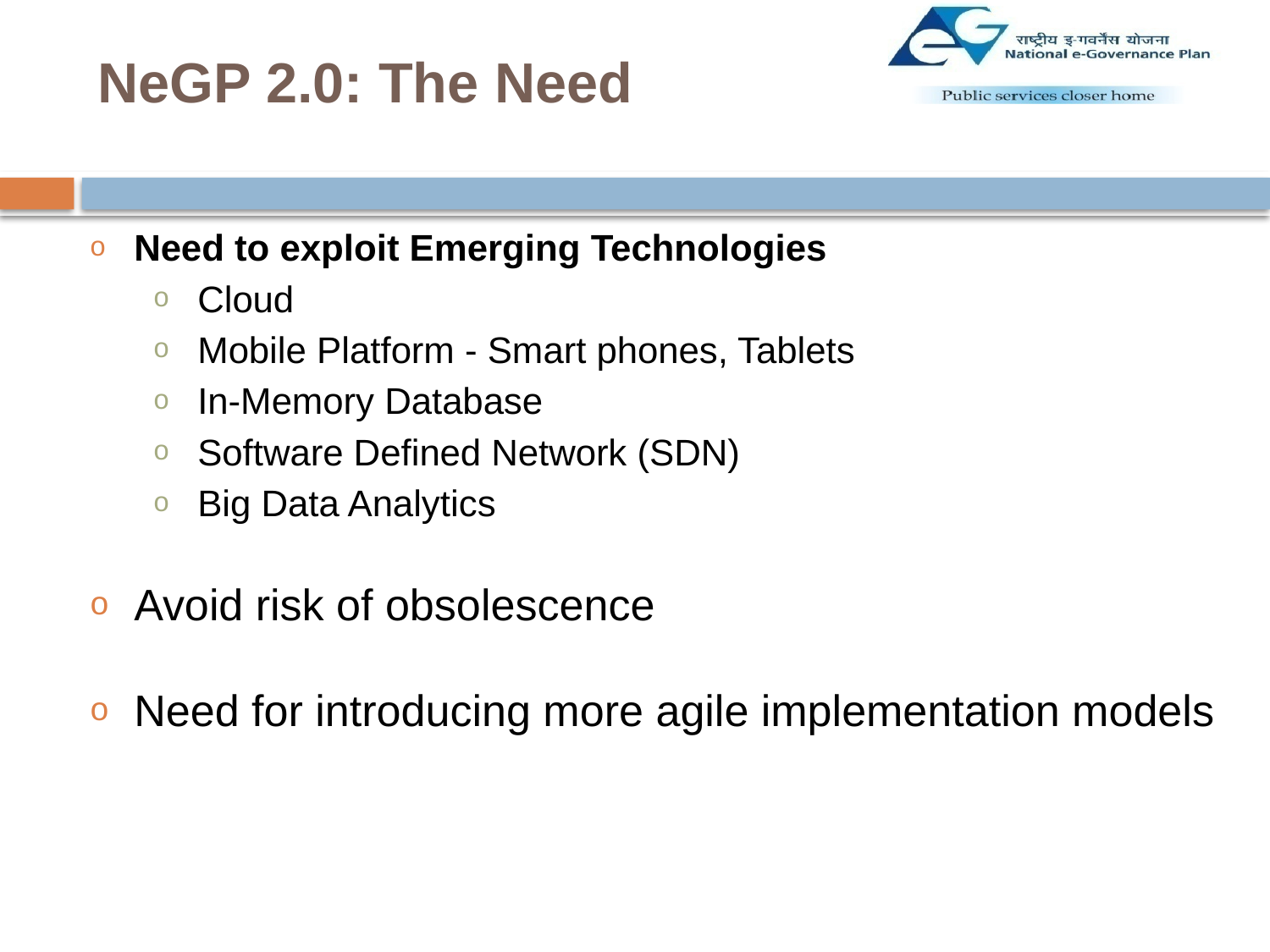

NeGP 2.0: The Need
Need to exploit Emerging Technologies
Cloud
Mobile Platform - Smart phones, Tablets
In-Memory Database
Software Defined Network (SDN)
Big Data Analytics

Avoid risk of obsolescence

Need for introducing more agile implementation models